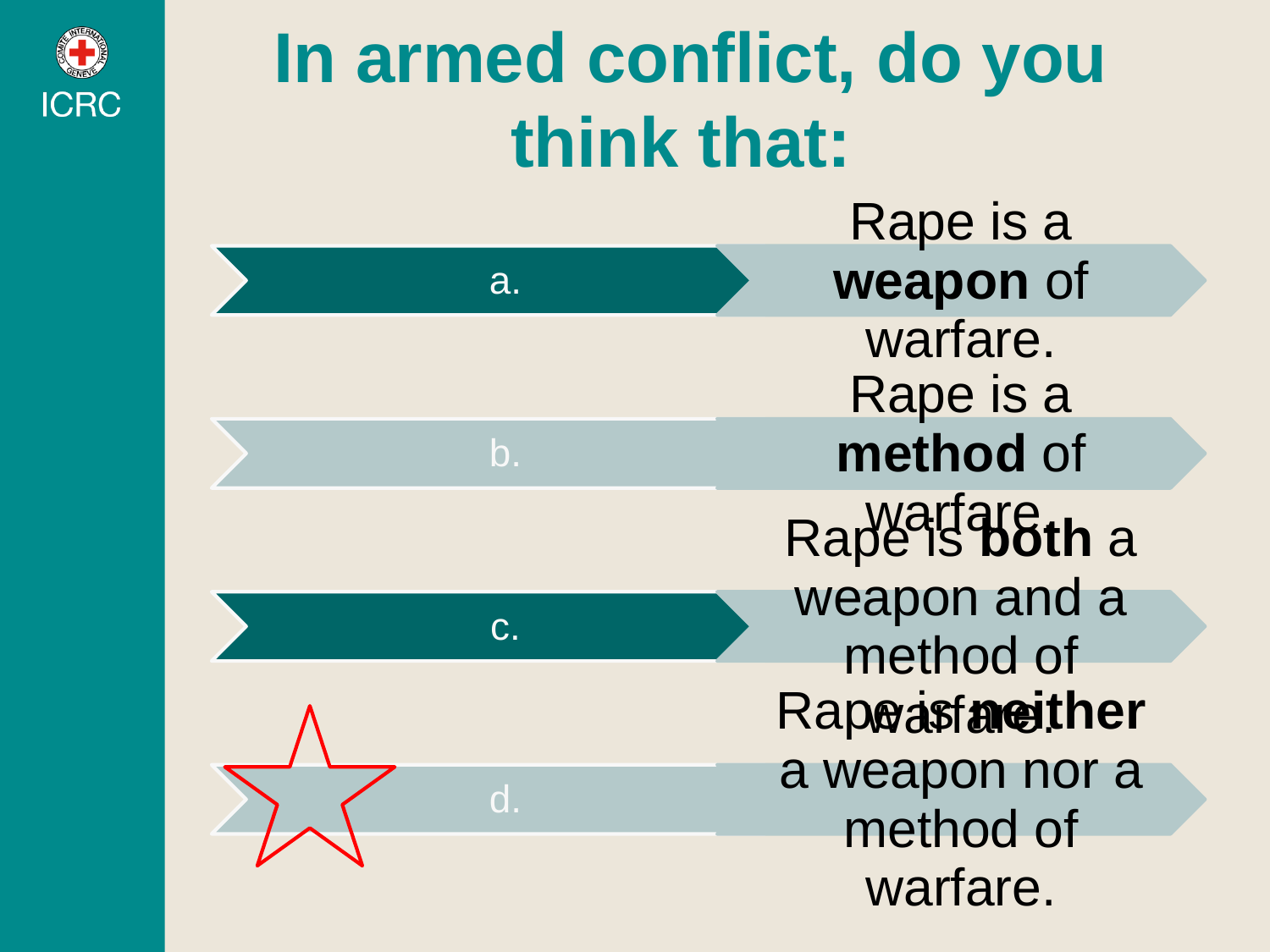

# In armed conflict, do you think that:
a.
Rape is a weapon of warfare.
b.
Rape is a method of warfare.
c.
d.